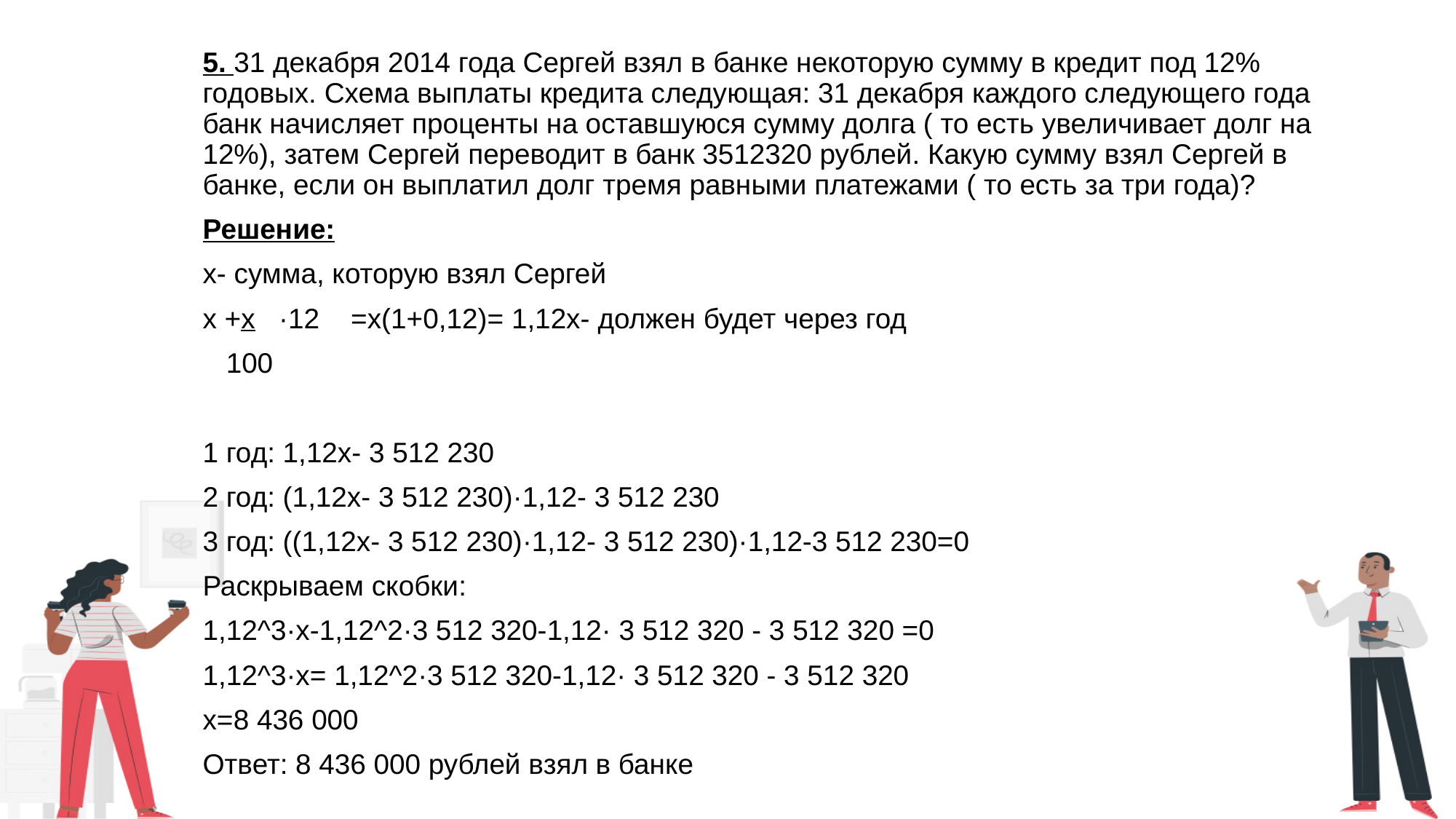

5. 31 декабря 2014 года Сергей взял в банке некоторую сумму в кредит под 12% годовых. Схема выплаты кредита следующая: 31 декабря каждого следующего года банк начисляет проценты на оставшуюся сумму долга ( то есть увеличивает долг на 12%), затем Сергей переводит в банк 3512320 рублей. Какую сумму взял Сергей в банке, если он выплатил долг тремя равными платежами ( то есть за три года)?
Решение:
х- сумма, которую взял Сергей
х +х   ·12    =х(1+0,12)= 1,12х- должен будет через год
   100

1 год: 1,12х- 3 512 230
2 год: (1,12х- 3 512 230)·1,12- 3 512 230
3 год: ((1,12х- 3 512 230)·1,12- 3 512 230)·1,12-3 512 230=0
Раскрываем скобки:
1,12^3·х-1,12^2·3 512 320-1,12· 3 512 320 - 3 512 320 =0
1,12^3·х= 1,12^2·3 512 320-1,12· 3 512 320 - 3 512 320
х=8 436 000
Ответ: 8 436 000 рублей взял в банке